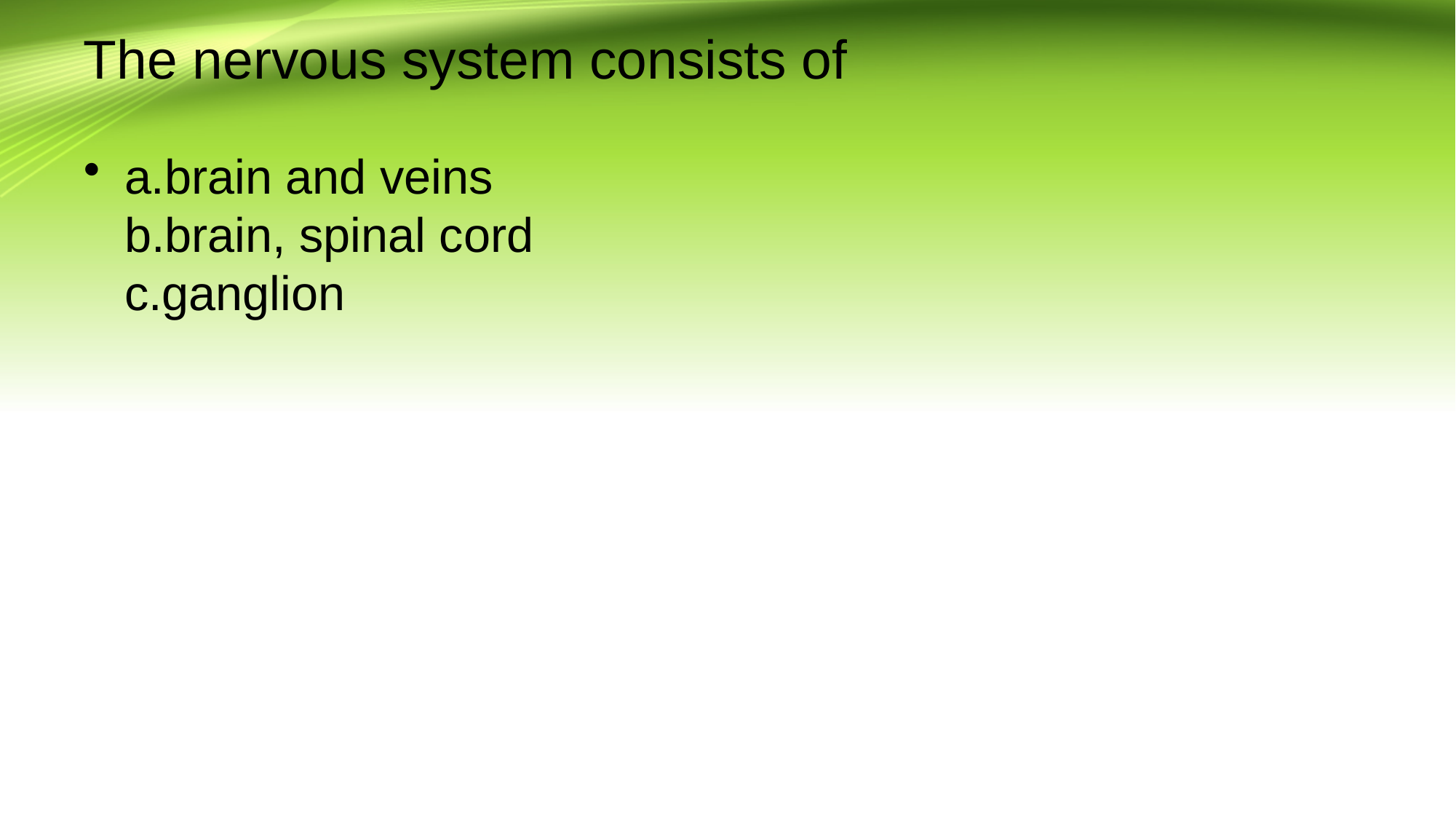

# The nervous system consists of
а.brain and veins
b.brain, spinal cord
с.ganglion